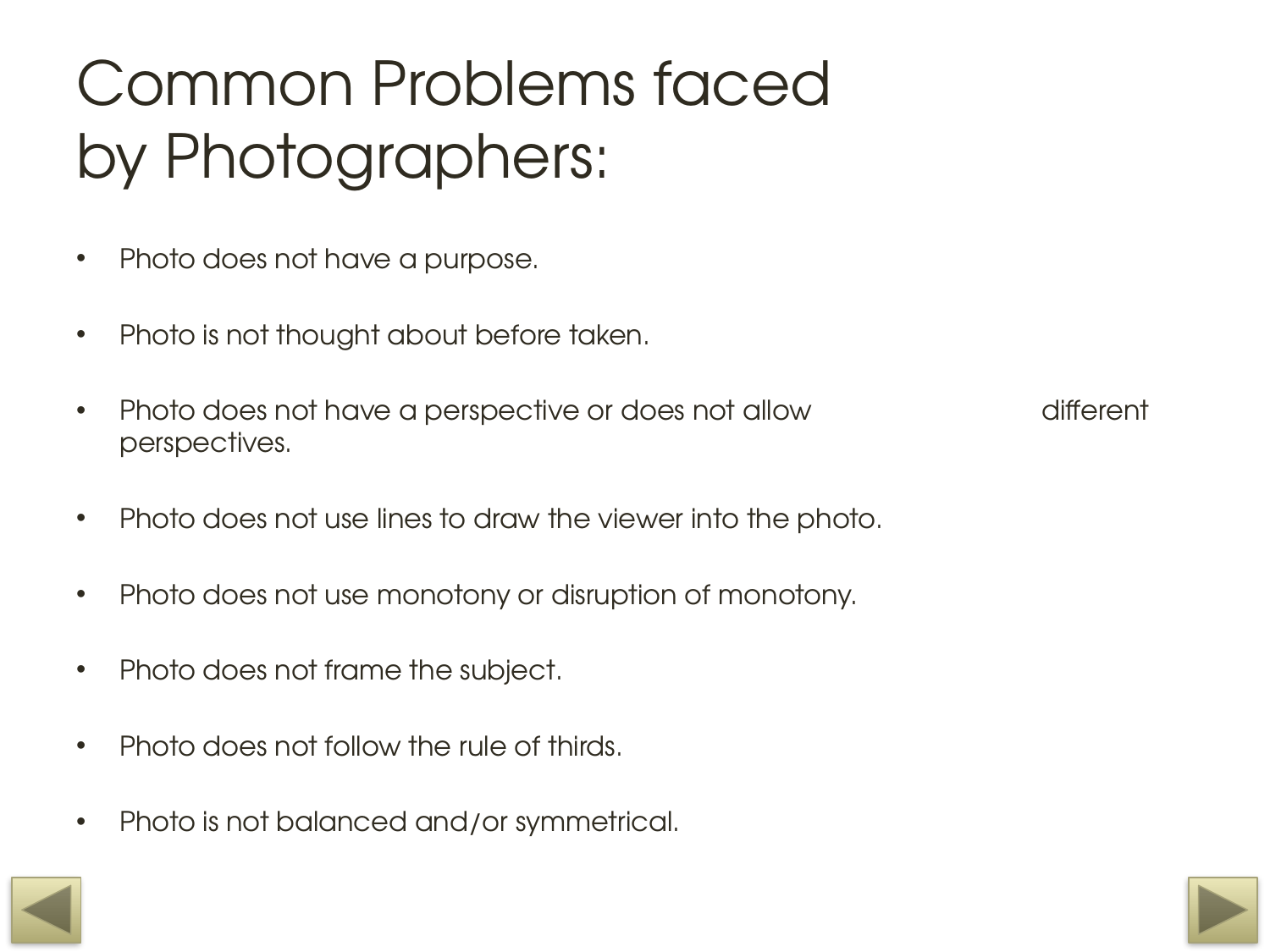

# Common Problems faced by Photographers:
Photo does not have a purpose.

Photo is not thought about before taken.

Photo does not have a perspective or does not allow                               different perspectives.

Photo does not use lines to draw the viewer into the photo.

Photo does not use monotony or disruption of monotony.

Photo does not frame the subject.

Photo does not follow the rule of thirds.

Photo is not balanced and/or symmetrical.